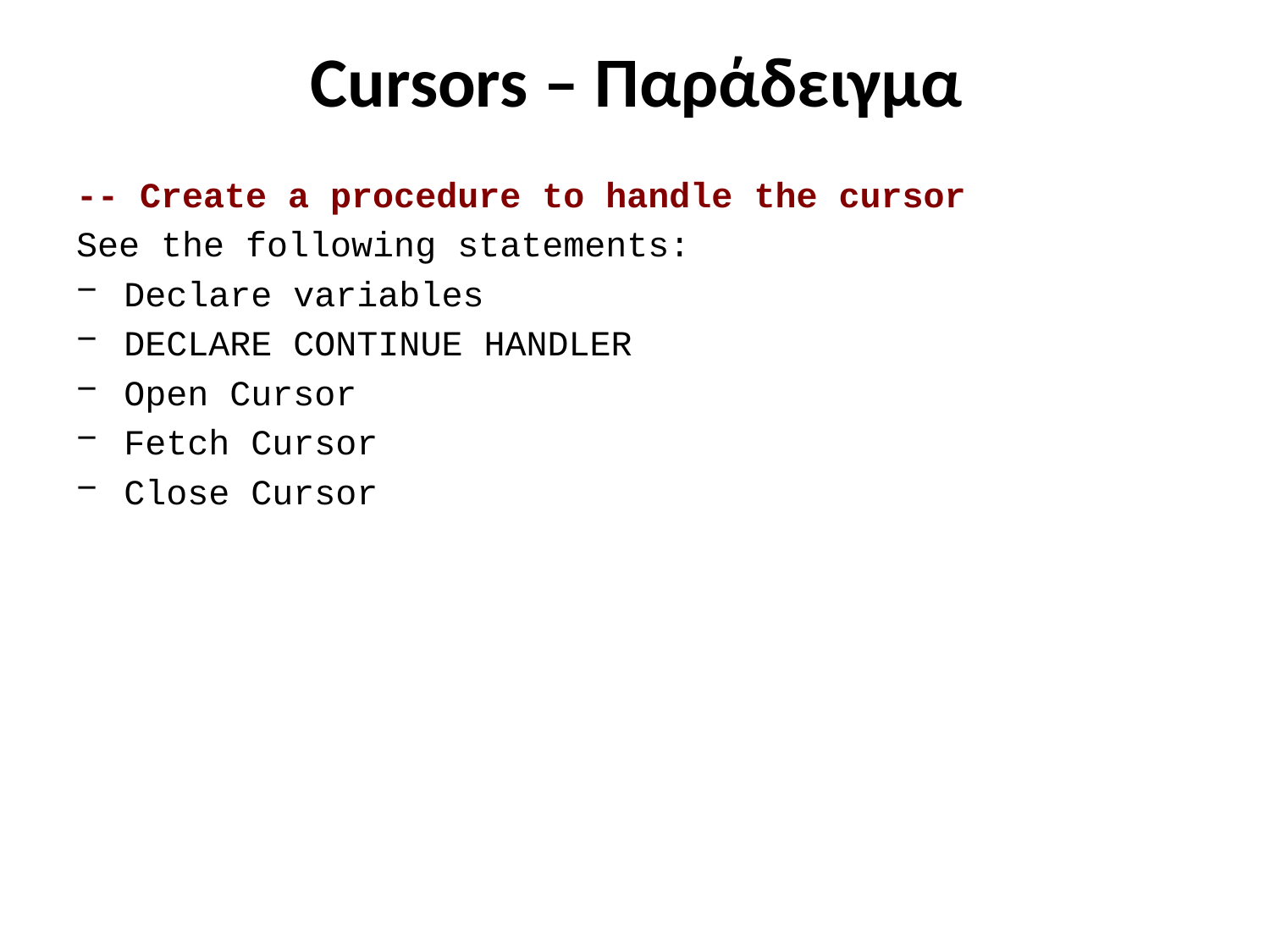

# Cursors – Παράδειγμα
-- Create a procedure to handle the cursor
See the following statements:
Declare variables
DECLARE CONTINUE HANDLER
Open Cursor
Fetch Cursor
Close Cursor